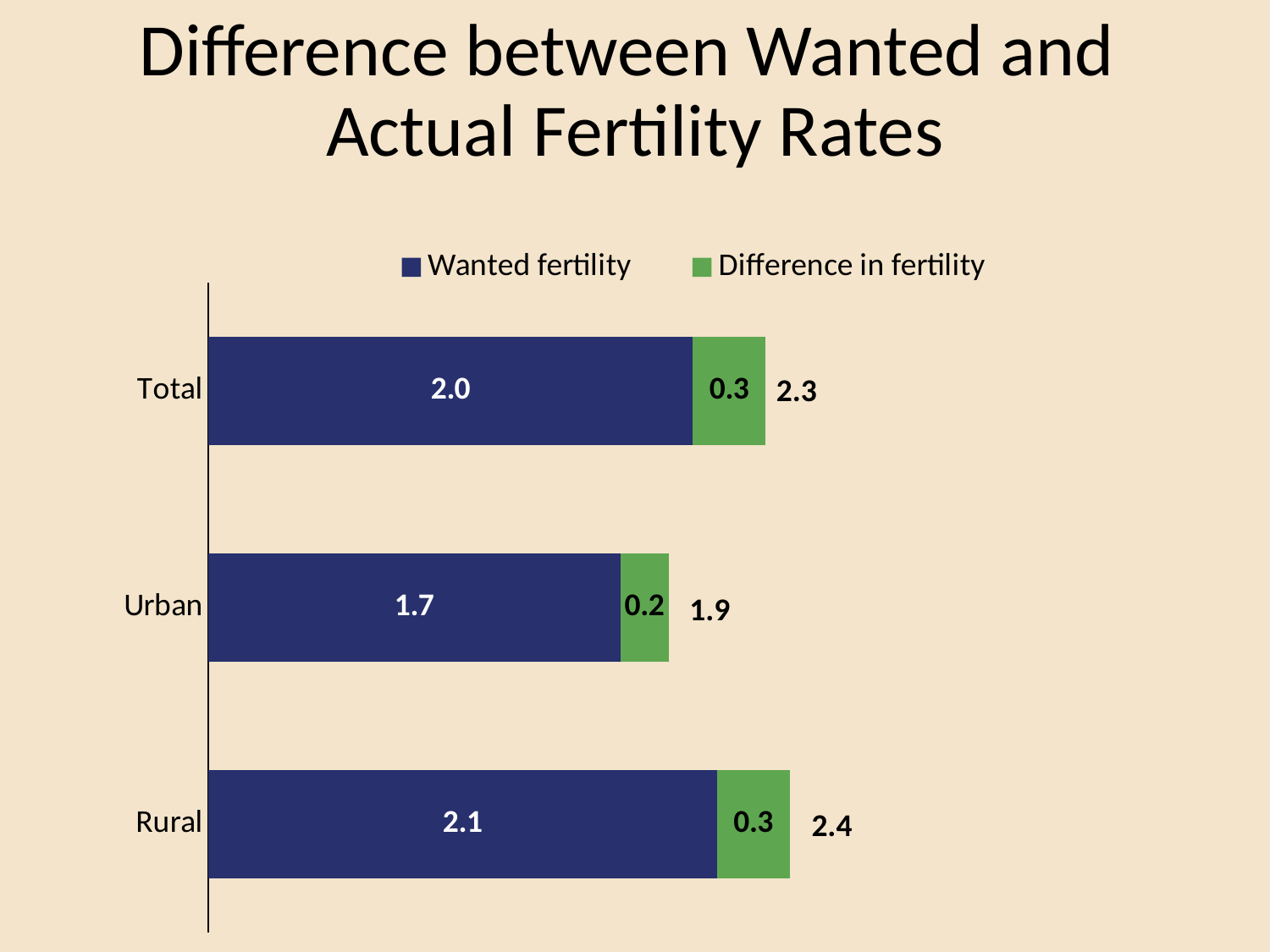

# Difference between Wanted and Actual Fertility Rates

### Chart

| Category | Wanted fertility | Difference in fertility |
|---|---|---|
| Rural | 2.1 | 0.3 |
| Urban | 1.7 | 0.2 |
| Total | 2.0 | 0.3 |
2.3
1.9
2.4